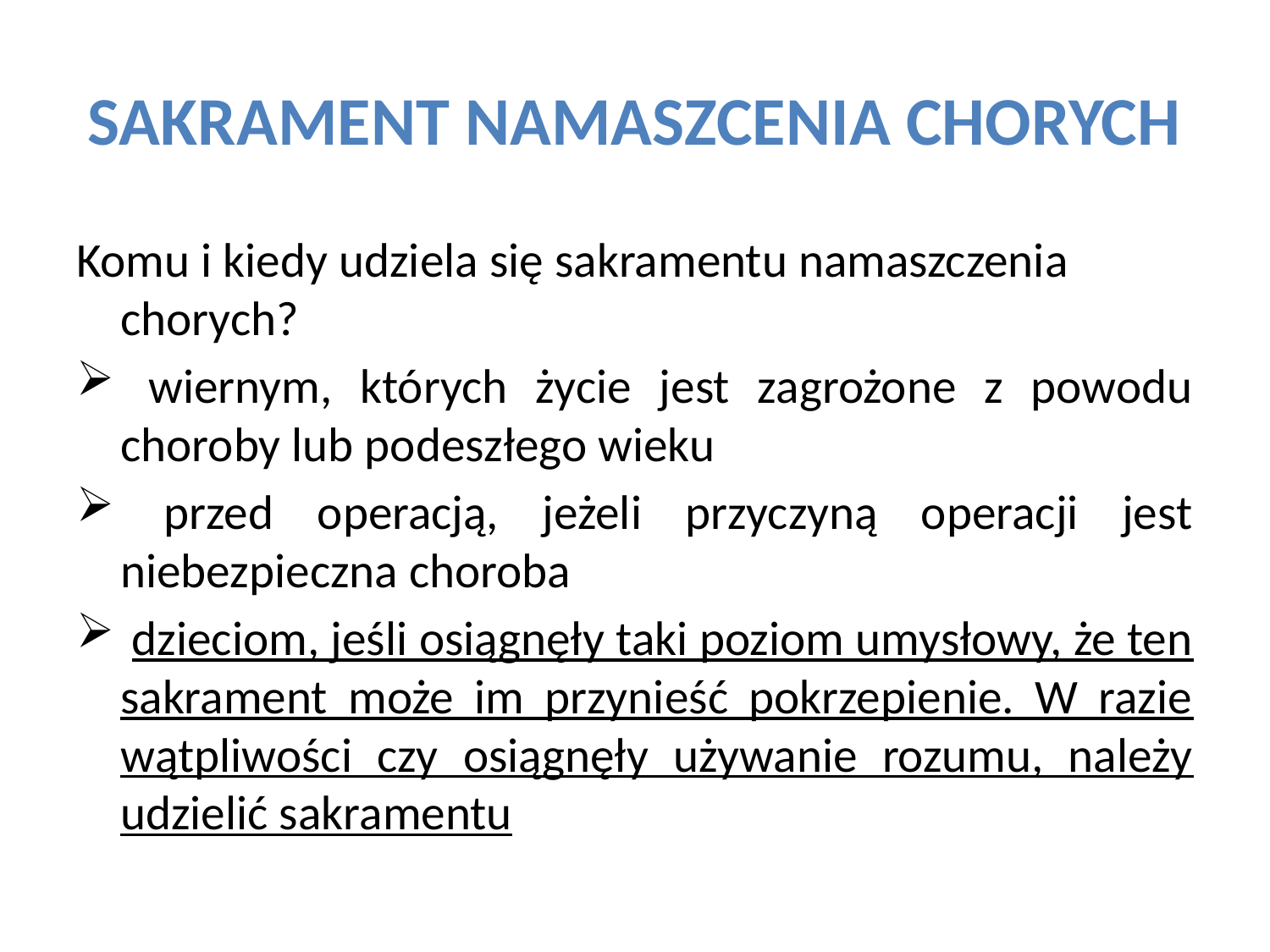

# SAKRAMENT NAMASZCENIA CHORYCH
Komu i kiedy udziela się sakramentu namaszczenia chorych?
 wiernym, których życie jest zagrożone z powodu choroby lub podeszłego wieku
 przed operacją, jeżeli przyczyną operacji jest niebezpieczna choroba
 dzieciom, jeśli osiągnęły taki poziom umysłowy, że ten sakrament może im przynieść pokrzepienie. W razie wątpliwości czy osiągnęły używanie rozumu, należy udzielić sakramentu